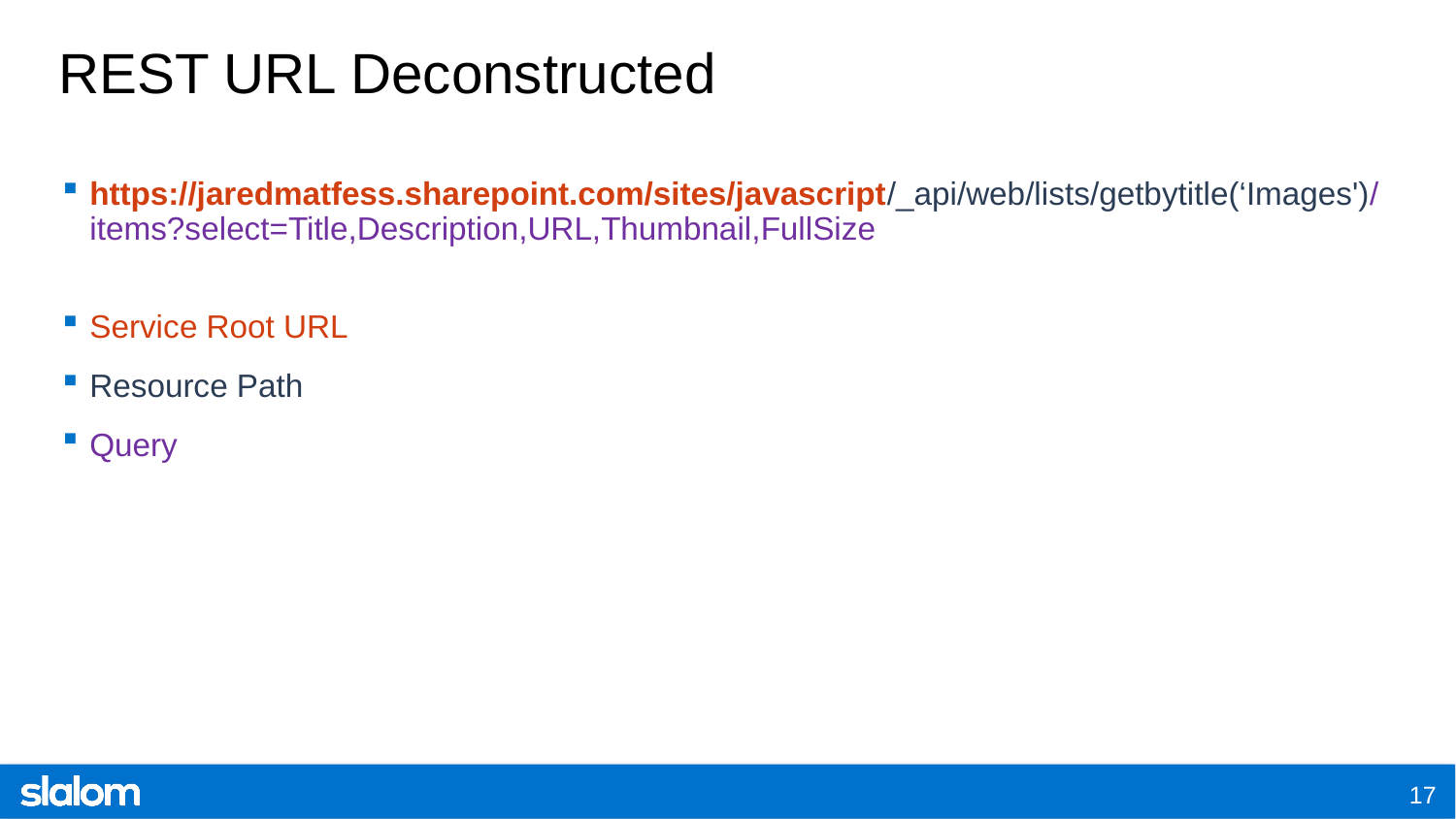

# REST URL Deconstructed
https://jaredmatfess.sharepoint.com/sites/javascript/_api/web/lists/getbytitle(‘Images')/items?select=Title,Description,URL,Thumbnail,FullSize
Service Root URL
Resource Path
Query
17